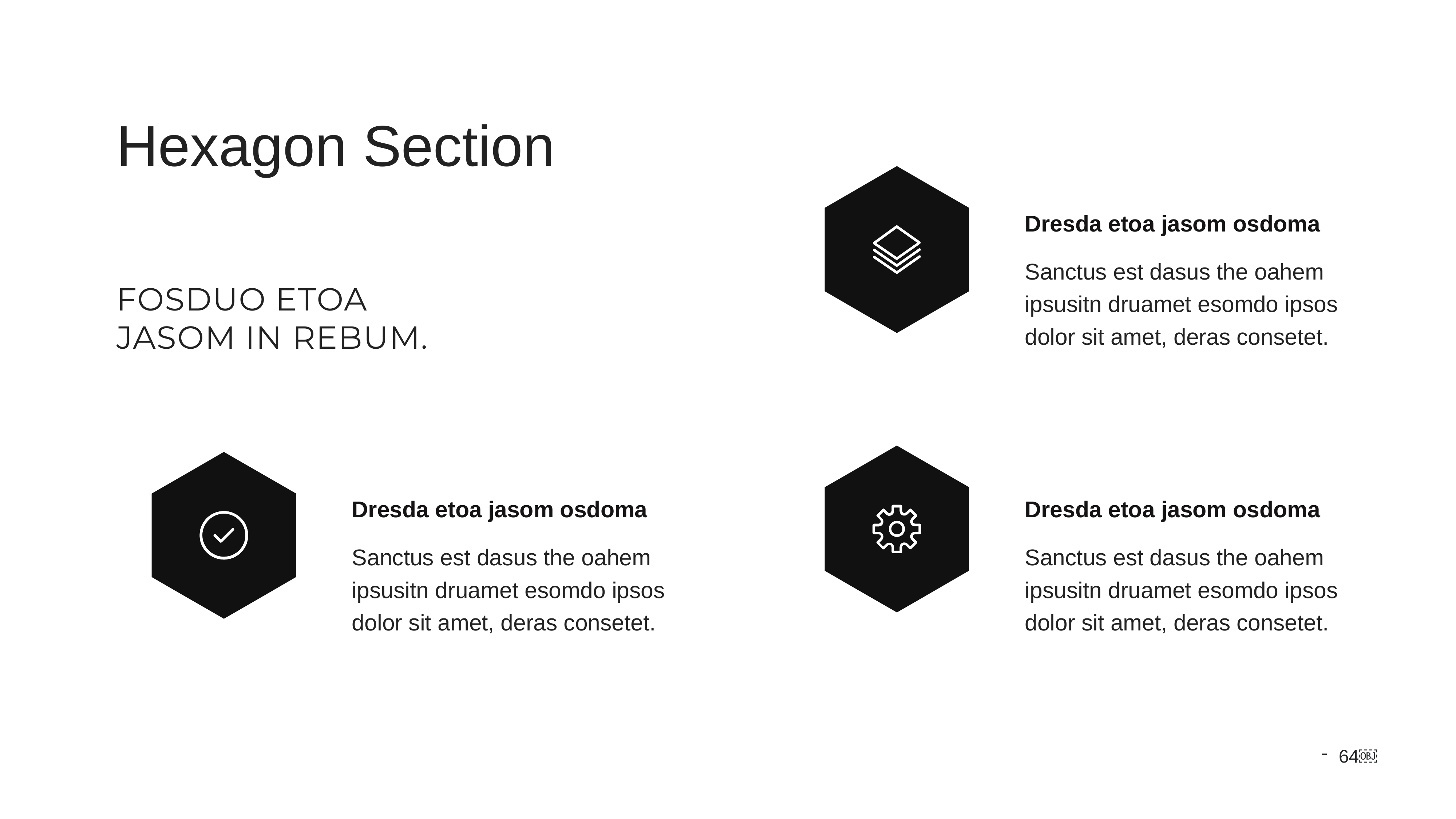

Hexagon Section

Dresda etoa jasom osdoma

Sanctus est dasus the oahem ipsusitn druamet esomdo ipsos dolor sit amet, deras consetet.
Fosduo etoa jasom IN rebum.

Dresda etoa jasom osdoma
Dresda etoa jasom osdoma

Sanctus est dasus the oahem ipsusitn druamet esomdo ipsos dolor sit amet, deras consetet.
Sanctus est dasus the oahem ipsusitn druamet esomdo ipsos dolor sit amet, deras consetet.